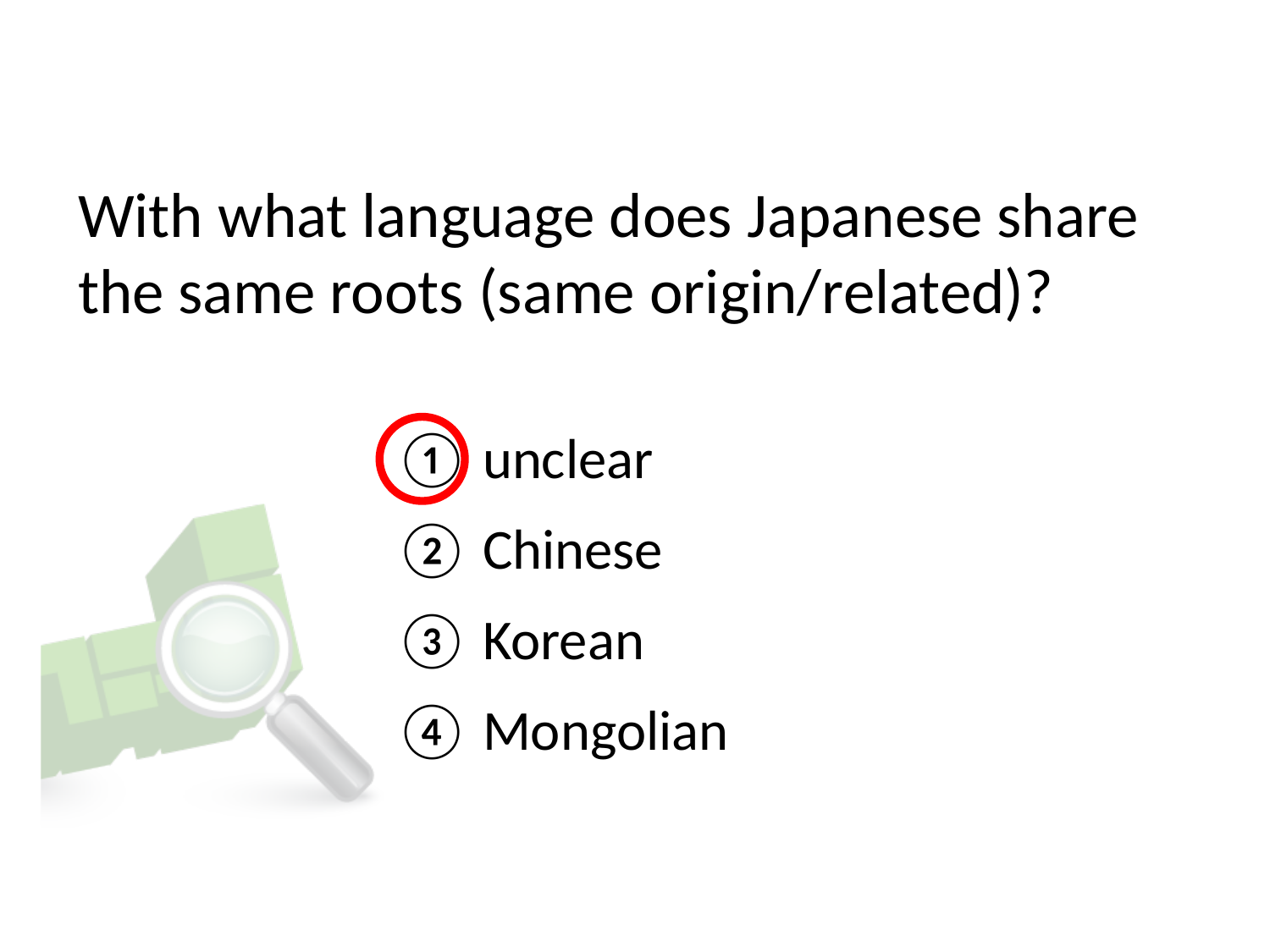

# With what language does Japanese share the same roots (same origin/related)?
① unclear
② Chinese
③ Korean
④ Mongolian